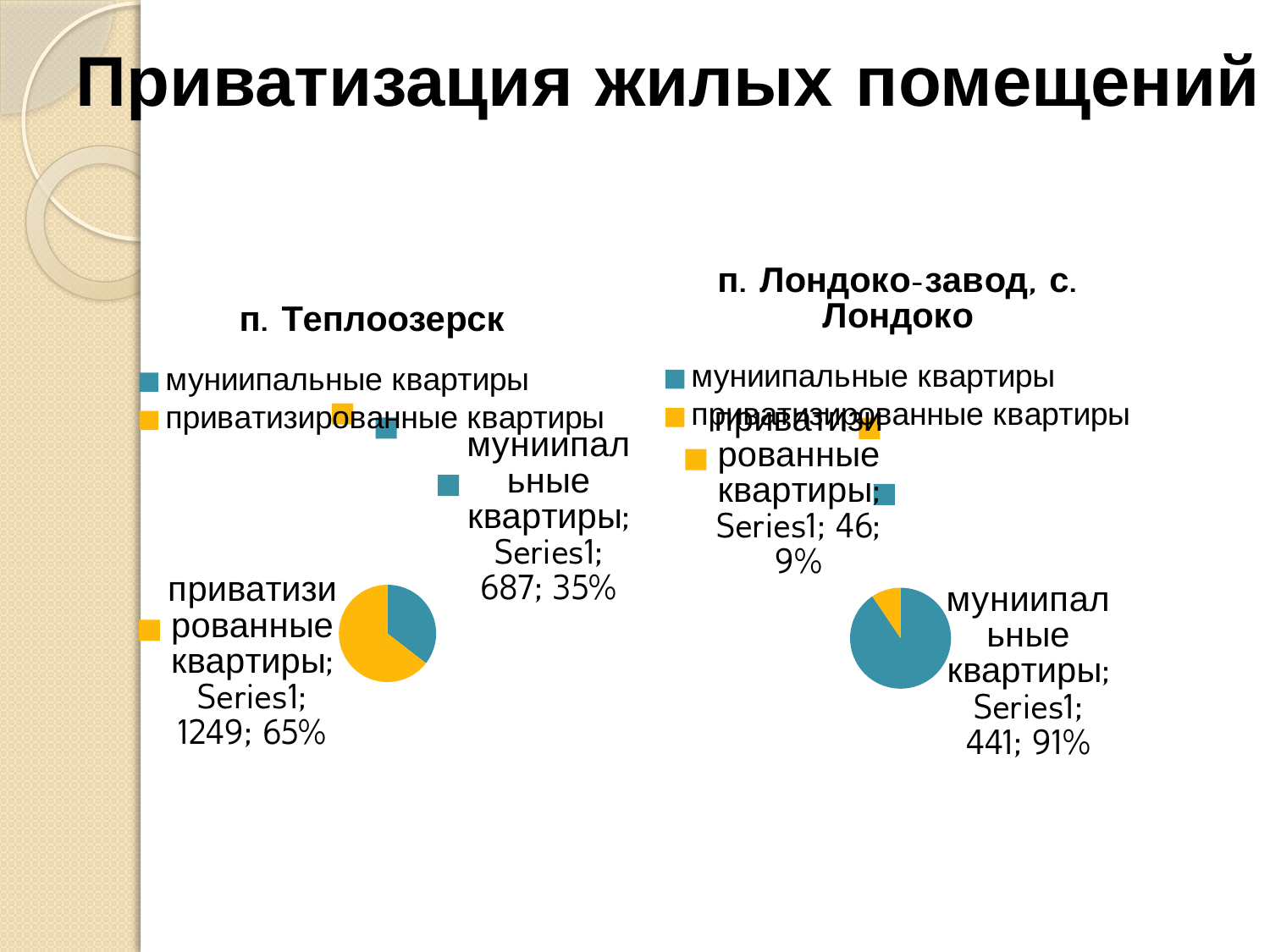

Приватизация жилых помещений

### Chart: п. Лондоко-завод, с. Лондоко

| Category |  |
|---|---|
| муниипальные квартиры | 441.0 |
| приватизированные квартиры | 46.0 |

### Chart: п. Теплоозерск

| Category |  |
|---|---|
| муниипальные квартиры | 687.0 |
| приватизированные квартиры | 1249.0 |